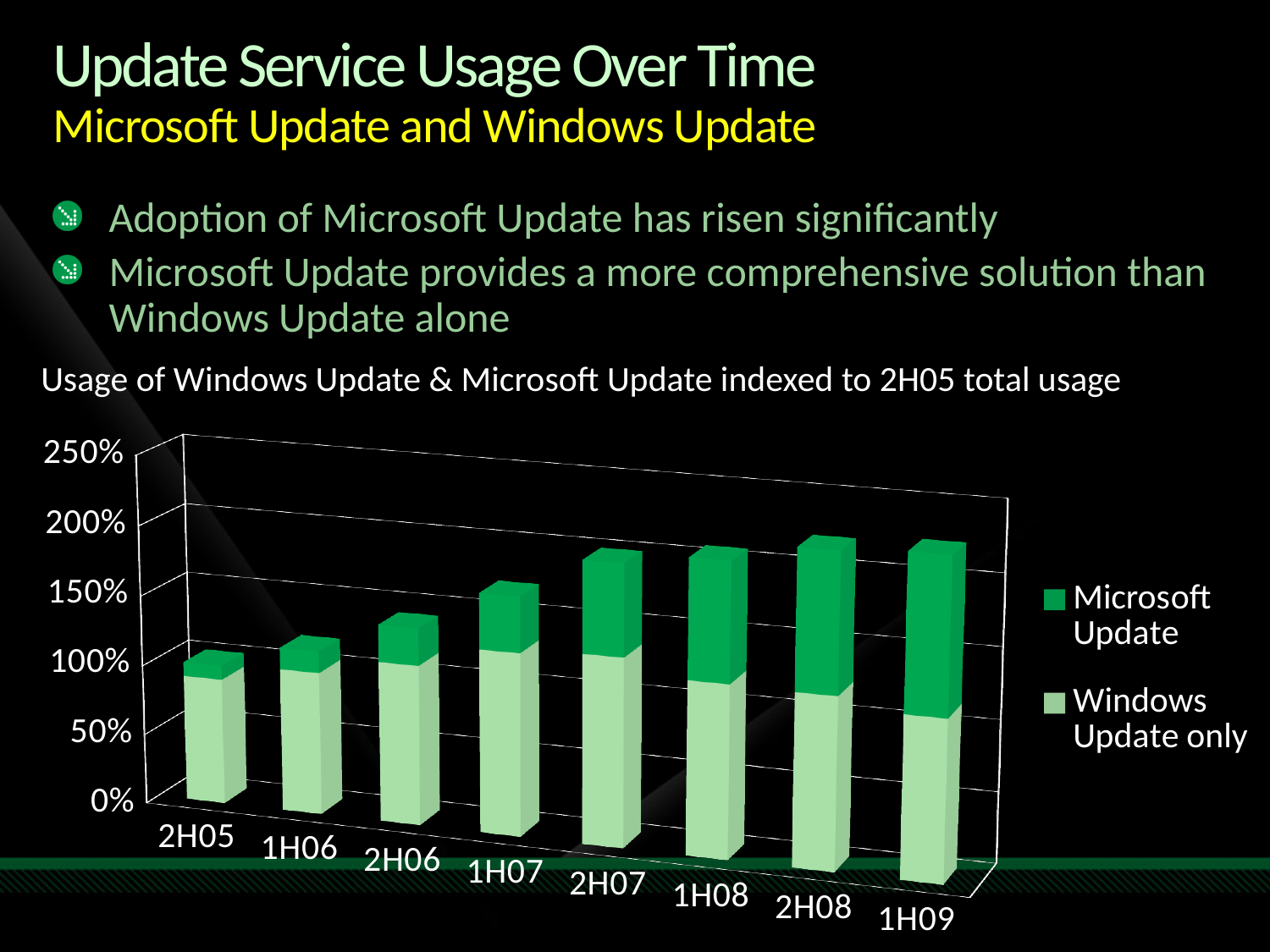

# Update Service Usage Over Time Microsoft Update and Windows Update
Adoption of Microsoft Update has risen significantly
Microsoft Update provides a more comprehensive solution than Windows Update alone
Usage of Windows Update & Microsoft Update indexed to 2H05 total usage

[unsupported chart]